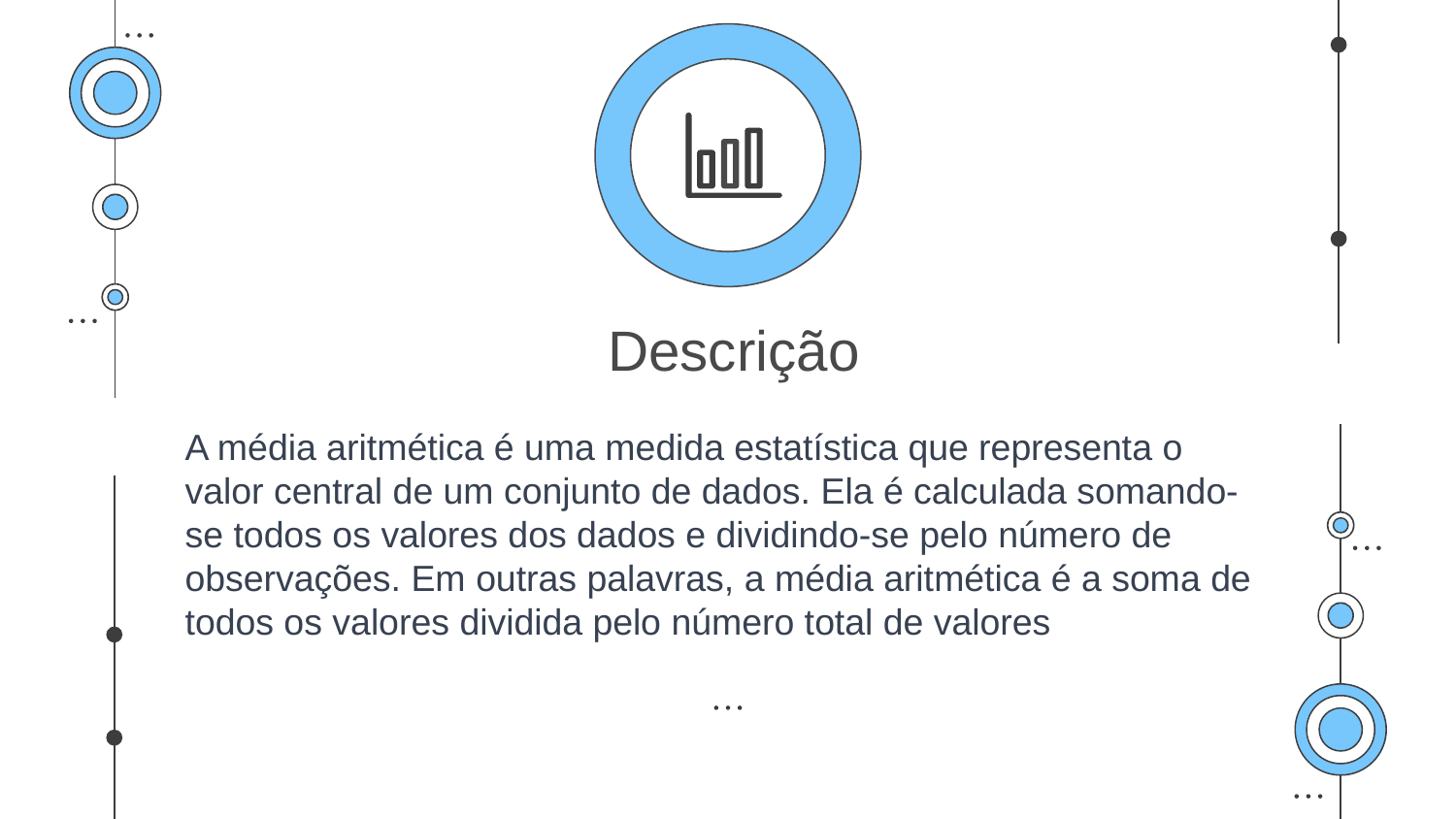

# Descrição
A média aritmética é uma medida estatística que representa o valor central de um conjunto de dados. Ela é calculada somando-se todos os valores dos dados e dividindo-se pelo número de observações. Em outras palavras, a média aritmética é a soma de todos os valores dividida pelo número total de valores